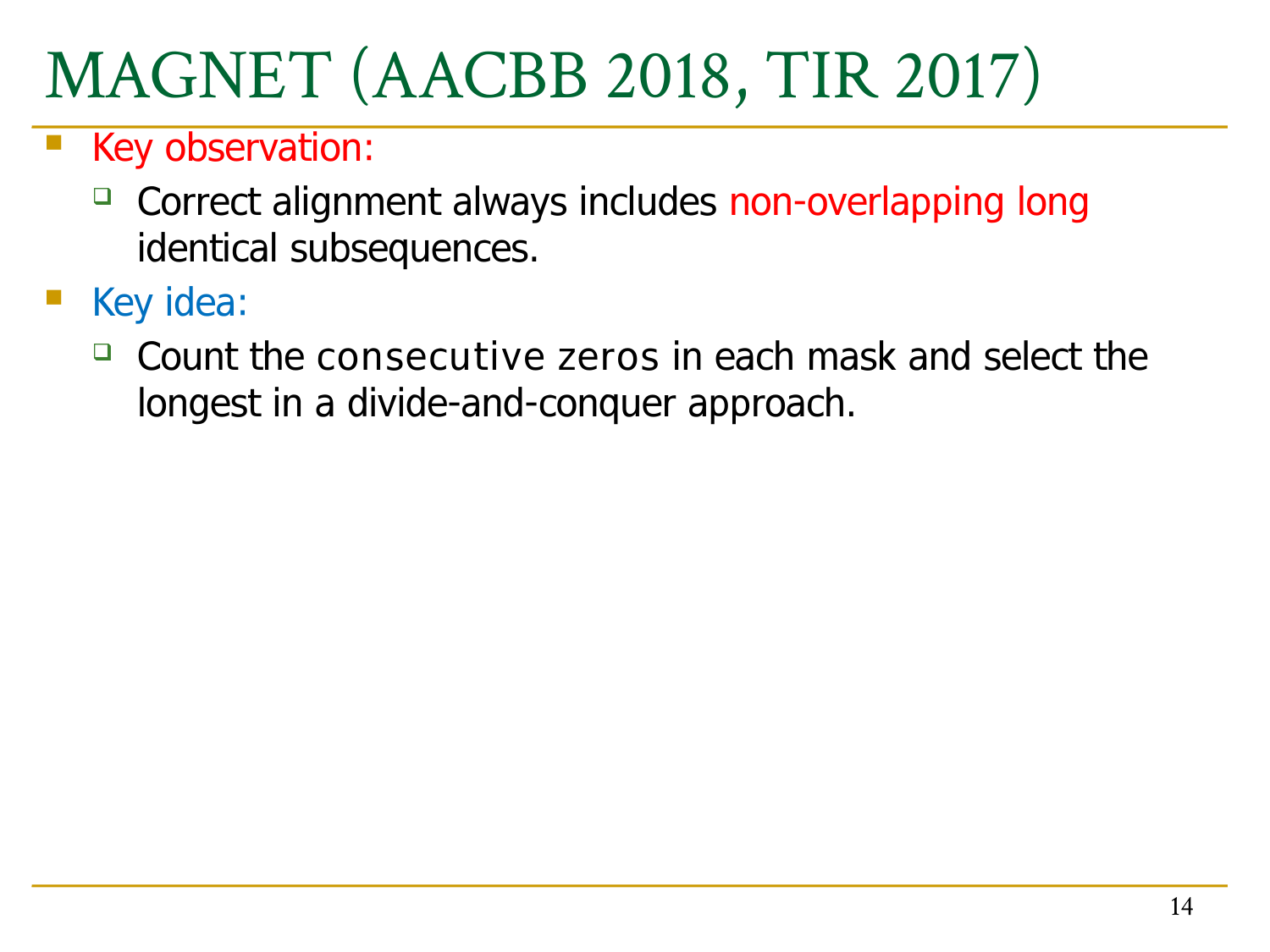

# MAGNET (AACBB 2018, TIR 2017)
Key observation:
Correct alignment always includes non-overlapping long identical subsequences.
Key idea:
Count the consecutive zeros in each mask and select the longest in a divide-and-conquer approach.
14